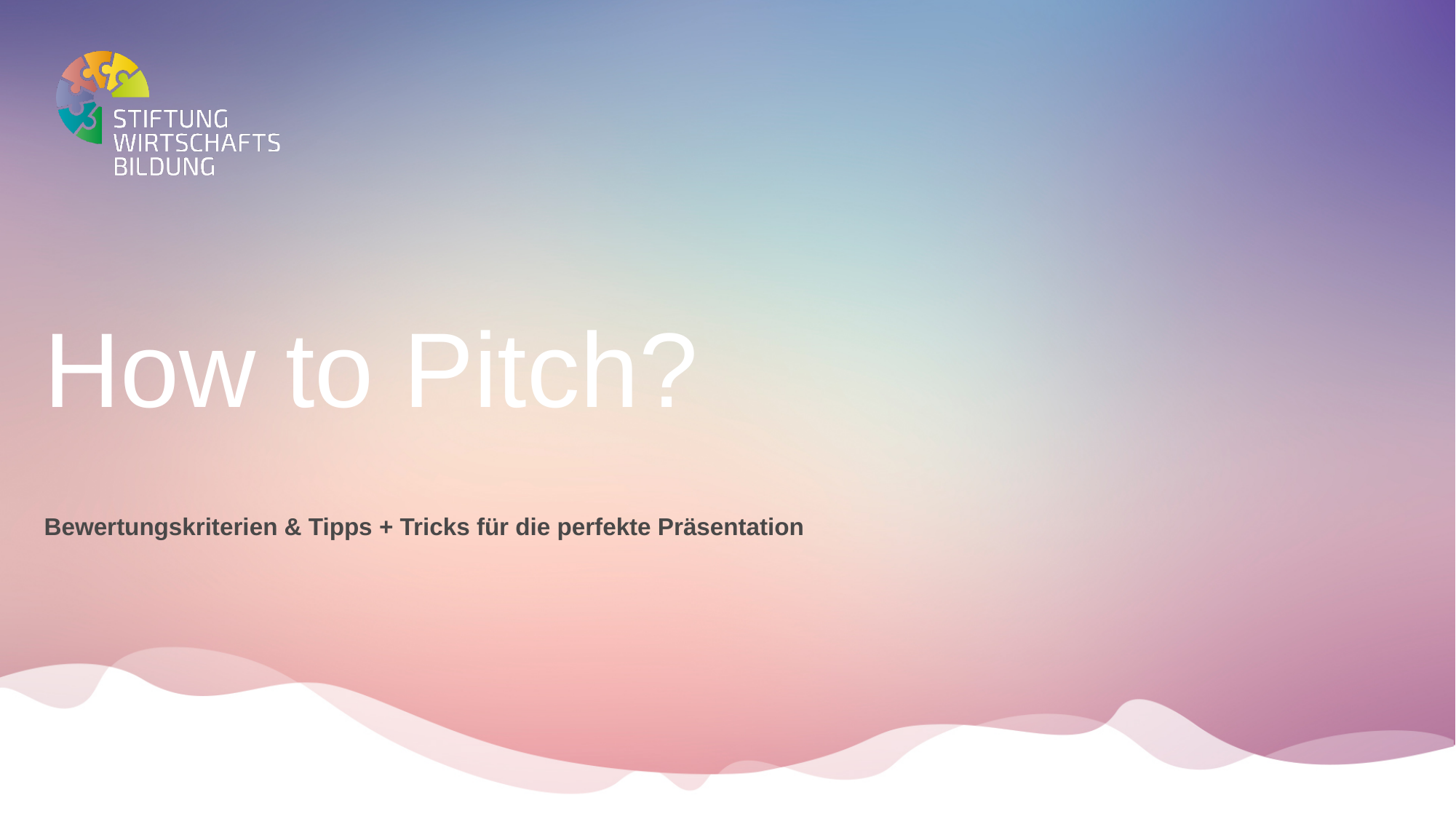

# How to Pitch?
Bewertungskriterien & Tipps + Tricks für die perfekte Präsentation